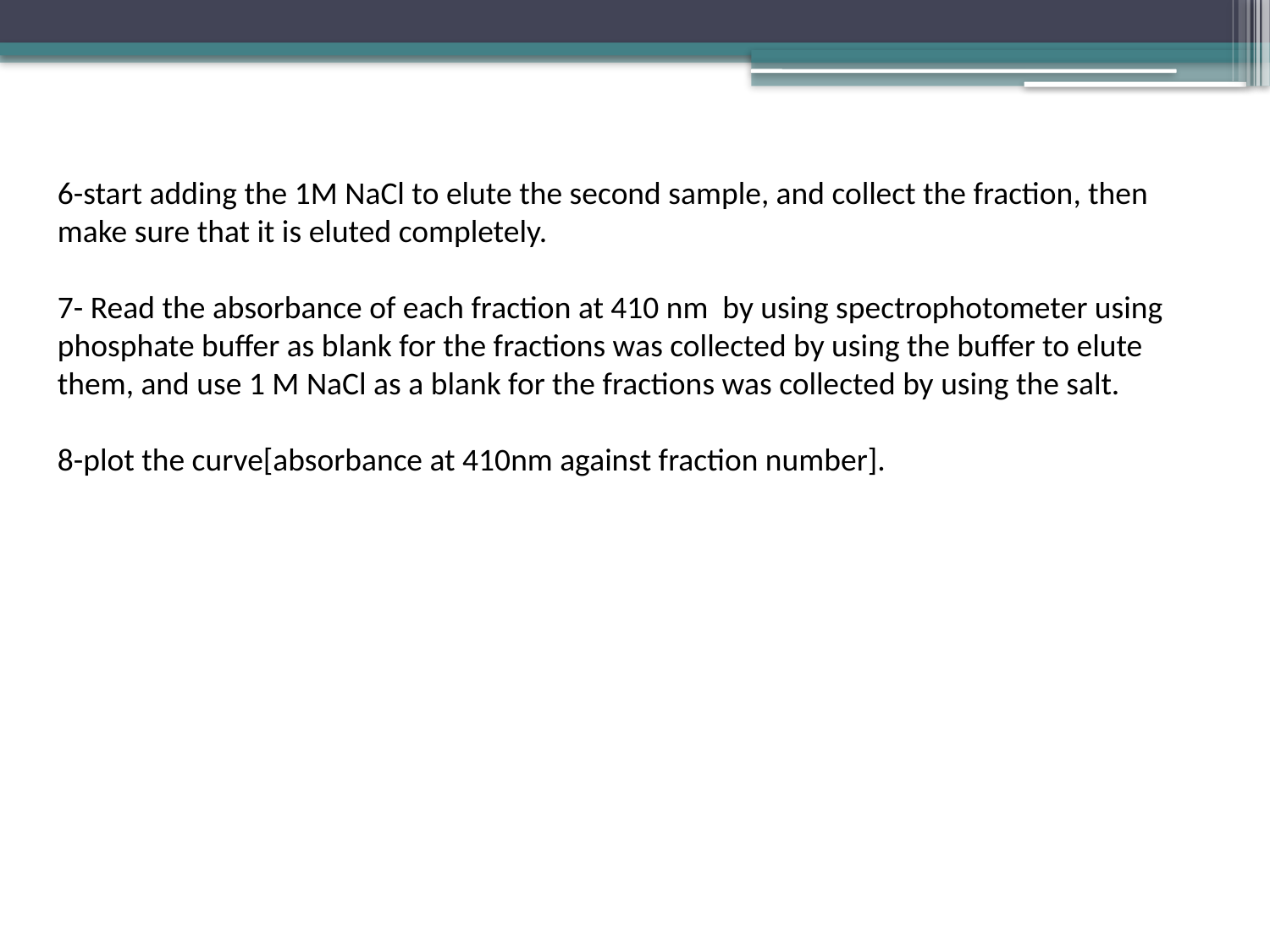

6-start adding the 1M NaCl to elute the second sample, and collect the fraction, then make sure that it is eluted completely.

7- Read the absorbance of each fraction at 410 nm  by using spectrophotometer using   phosphate buffer as blank for the fractions was collected by using the buffer to elute them, and use 1 M NaCl as a blank for the fractions was collected by using the salt.

8-plot the curve[absorbance at 410nm against fraction number].